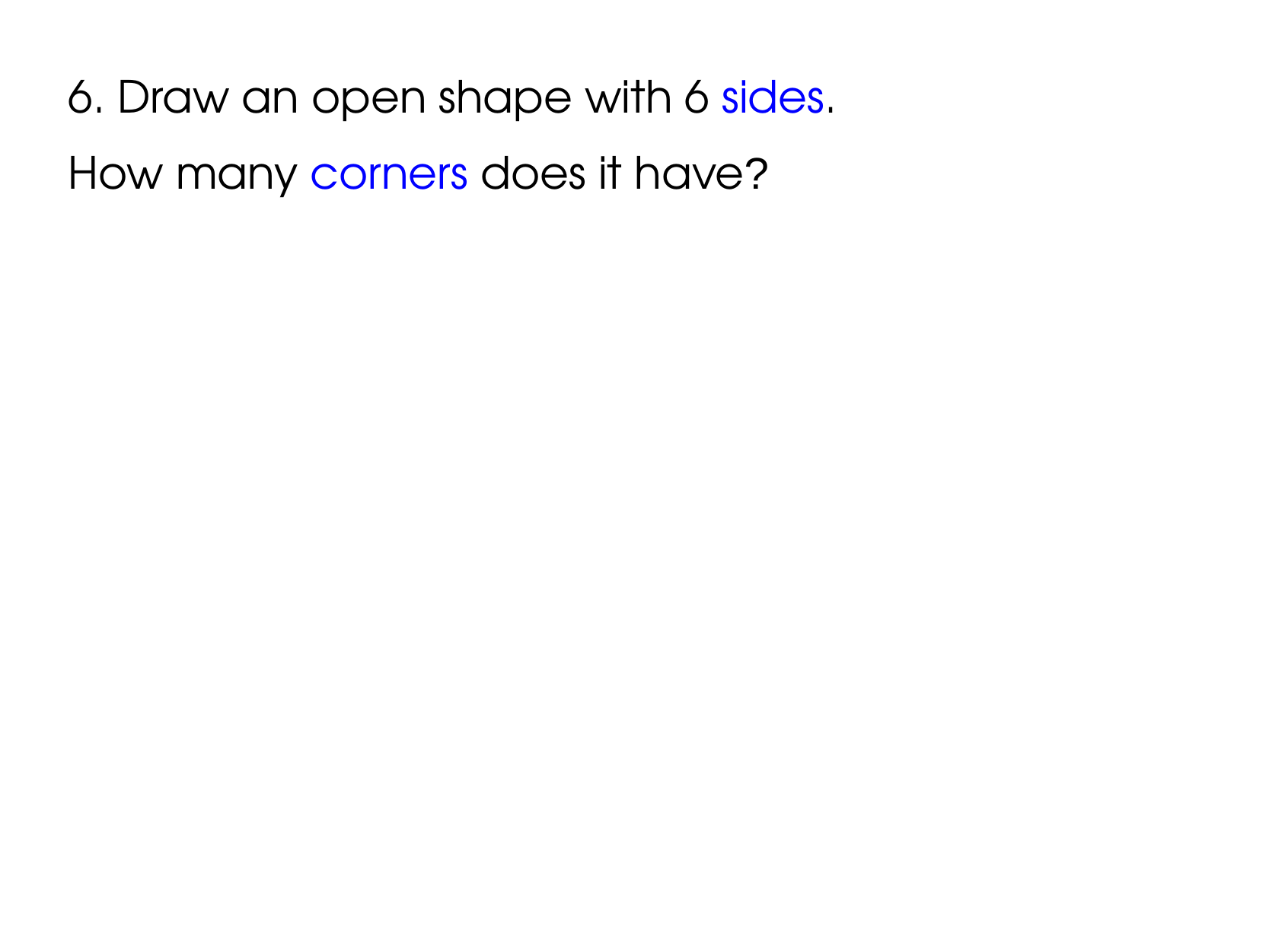

6. Draw an open shape with 6 sides.
How many corners does it have?